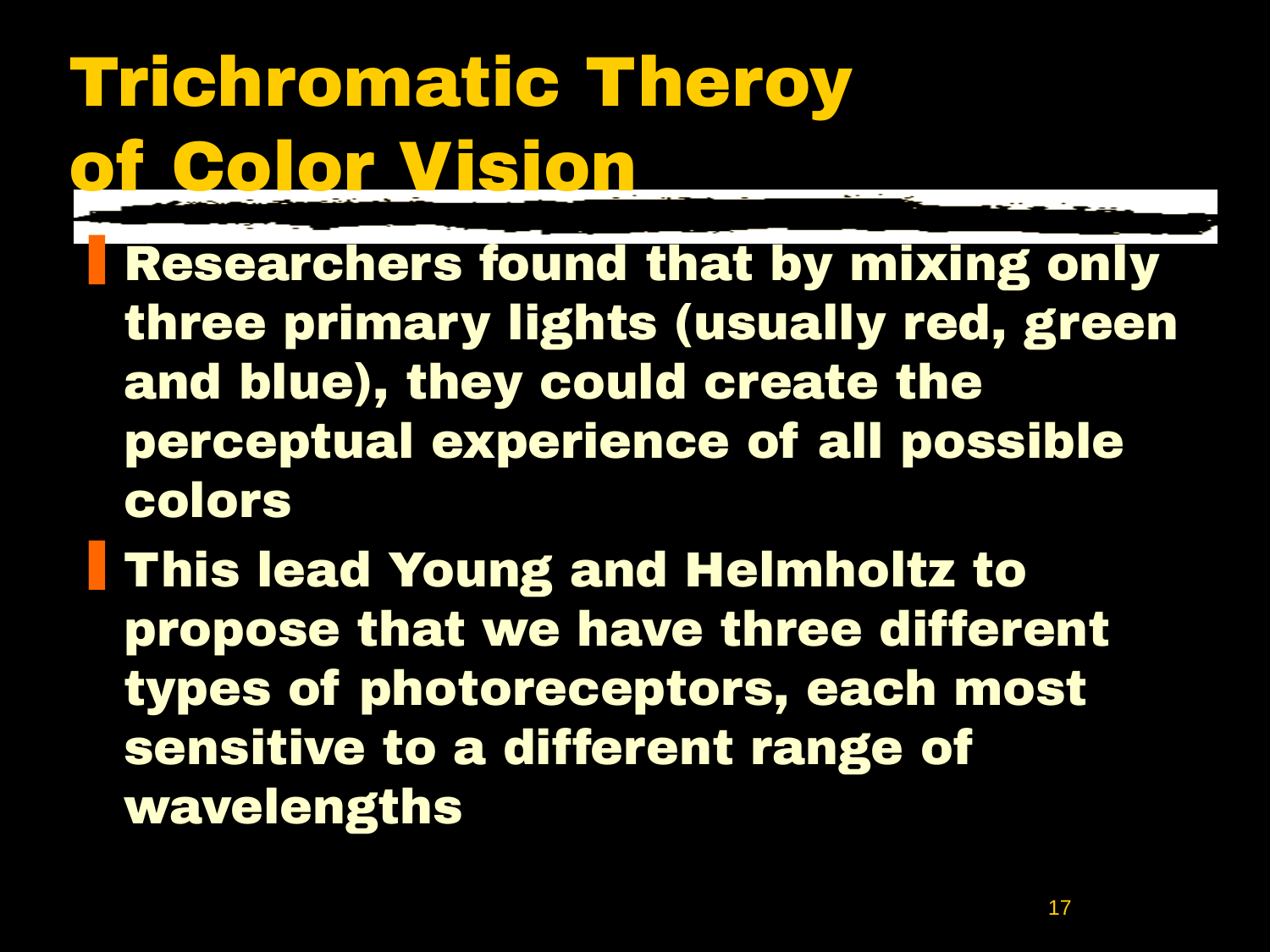

# Trichromatic Theroy of Color Vision
Researchers found that by mixing only three primary lights (usually red, green and blue), they could create the perceptual experience of all possible colors
This lead Young and Helmholtz to propose that we have three different types of photoreceptors, each most sensitive to a different range of wavelengths